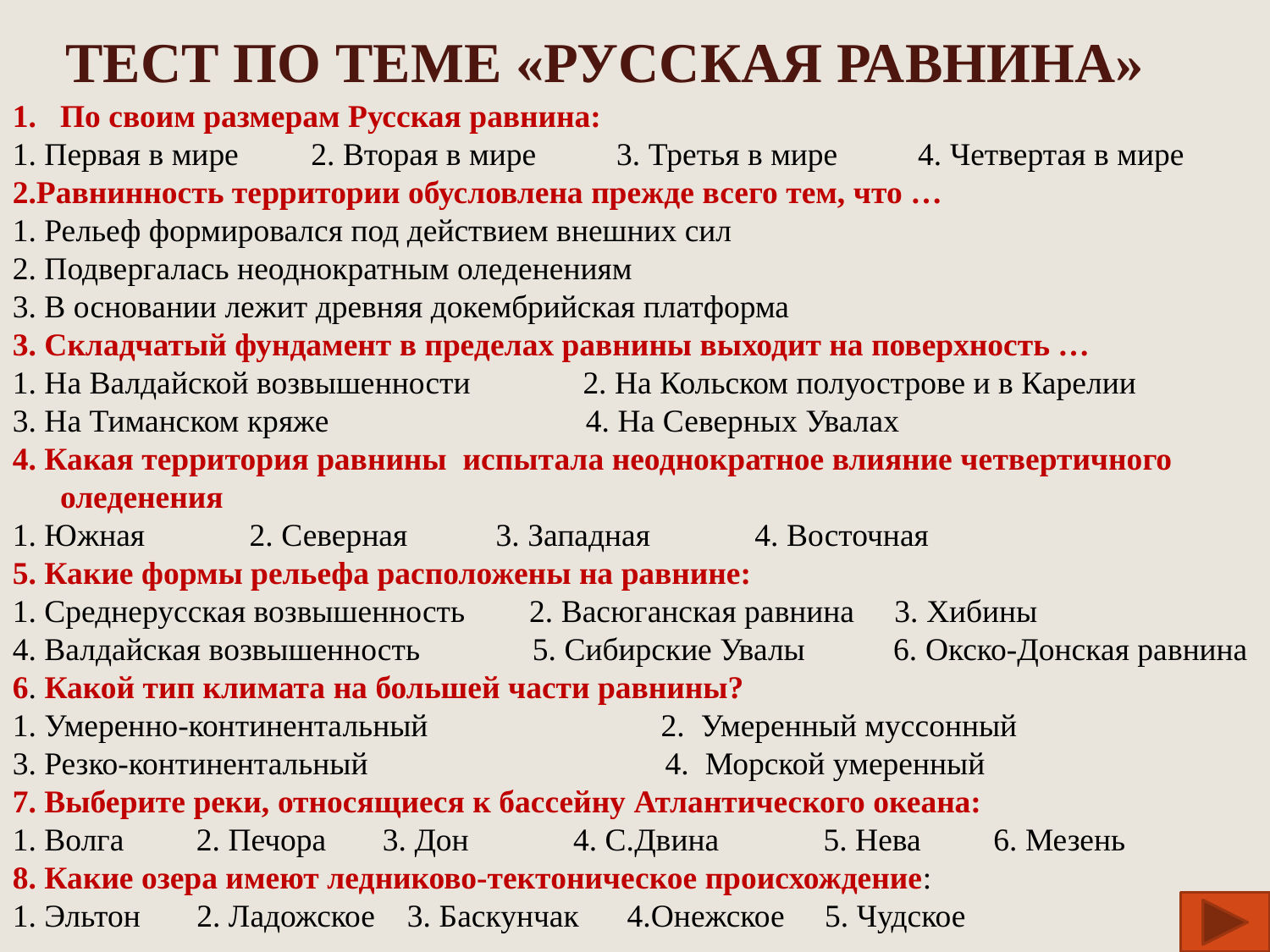

Тест по теме «Русская равнина»
По своим размерам Русская равнина:
1. Первая в мире         2. Вторая в мире          3. Третья в мире          4. Четвертая в мире
2.Равнинность территории обусловлена прежде всего тем, что …
1. Рельеф формировался под действием внешних сил
2. Подвергалась неоднократным оледенениям
3. В основании лежит древняя докембрийская платформа
3. Складчатый фундамент в пределах равнины выходит на поверхность …
1. На Валдайской возвышенности              2. На Кольском полуострове и в Карелии
3. На Тиманском кряже                                4. На Северных Увалах
4. Какая территория равнины  испытала неоднократное влияние четвертичного оледенения
1. Южная             2. Северная           3. Западная             4. Восточная
5. Какие формы рельефа расположены на равнине:
1. Среднерусская возвышенность        2. Васюганская равнина     3. Хибины
4. Валдайская возвышенность              5. Сибирские Увалы           6. Окско-Донская равнина
6. Какой тип климата на большей части равнины?
1. Умеренно-континентальный                             2.  Умеренный муссонный
3. Резко-континентальный                                     4.  Морской умеренный
7. Выберите реки, относящиеся к бассейну Атлантического океана:
1. Волга         2. Печора       3. Дон             4. С.Двина             5. Нева         6. Мезень
8. Какие озера имеют ледниково-тектоническое происхождение:
1. Эльтон       2. Ладожское    3. Баскунчак      4.Онежское     5. Чудское